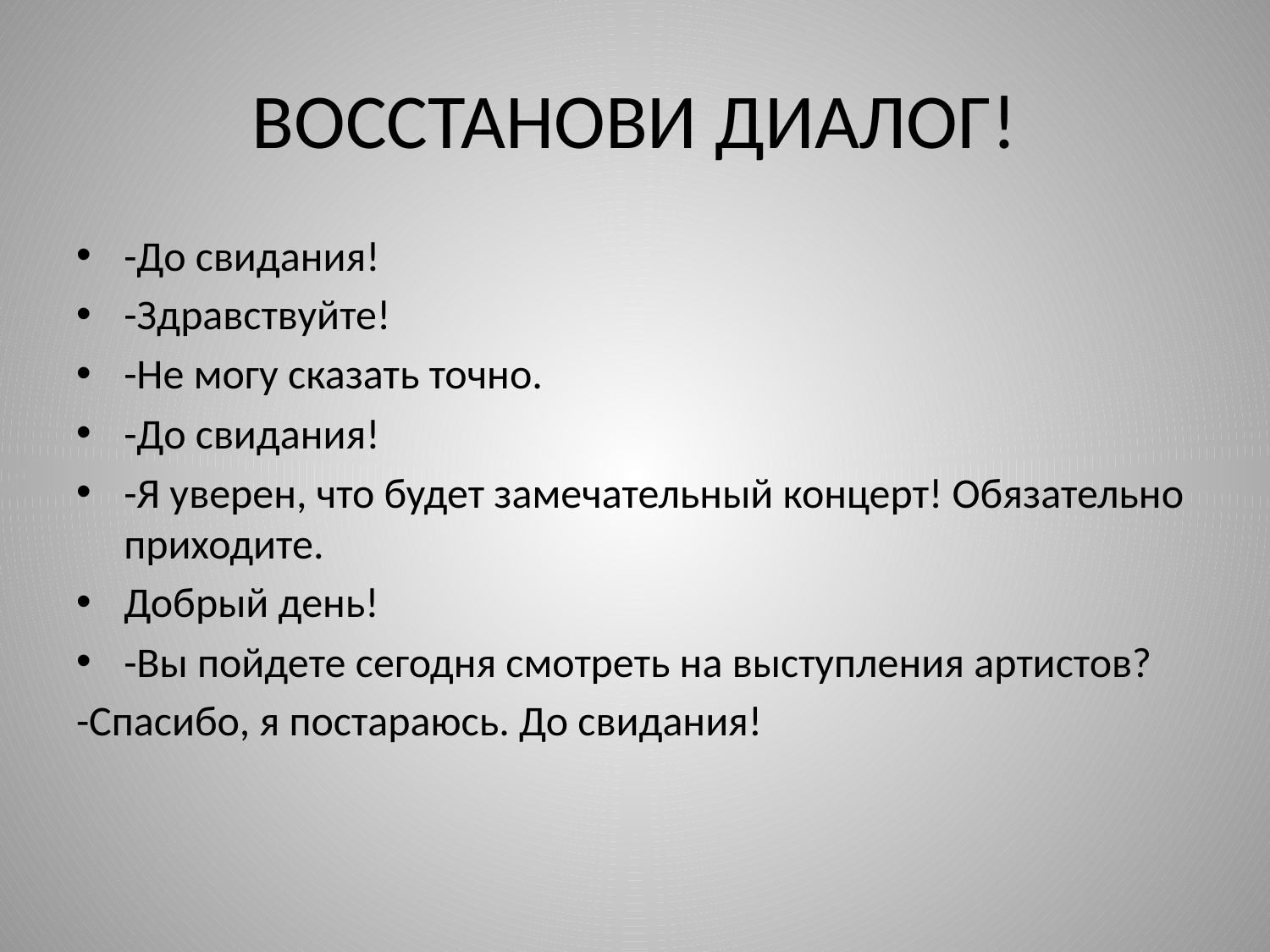

# ВОССТАНОВИ ДИАЛОГ!
-До свидания!
-Здравствуйте!
-Не могу сказать точно.
-До свидания!
-Я уверен, что будет замечательный концерт! Обязательно приходите.
Добрый день!
-Вы пойдете сегодня смотреть на выступления артистов?
-Спасибо, я постараюсь. До свидания!